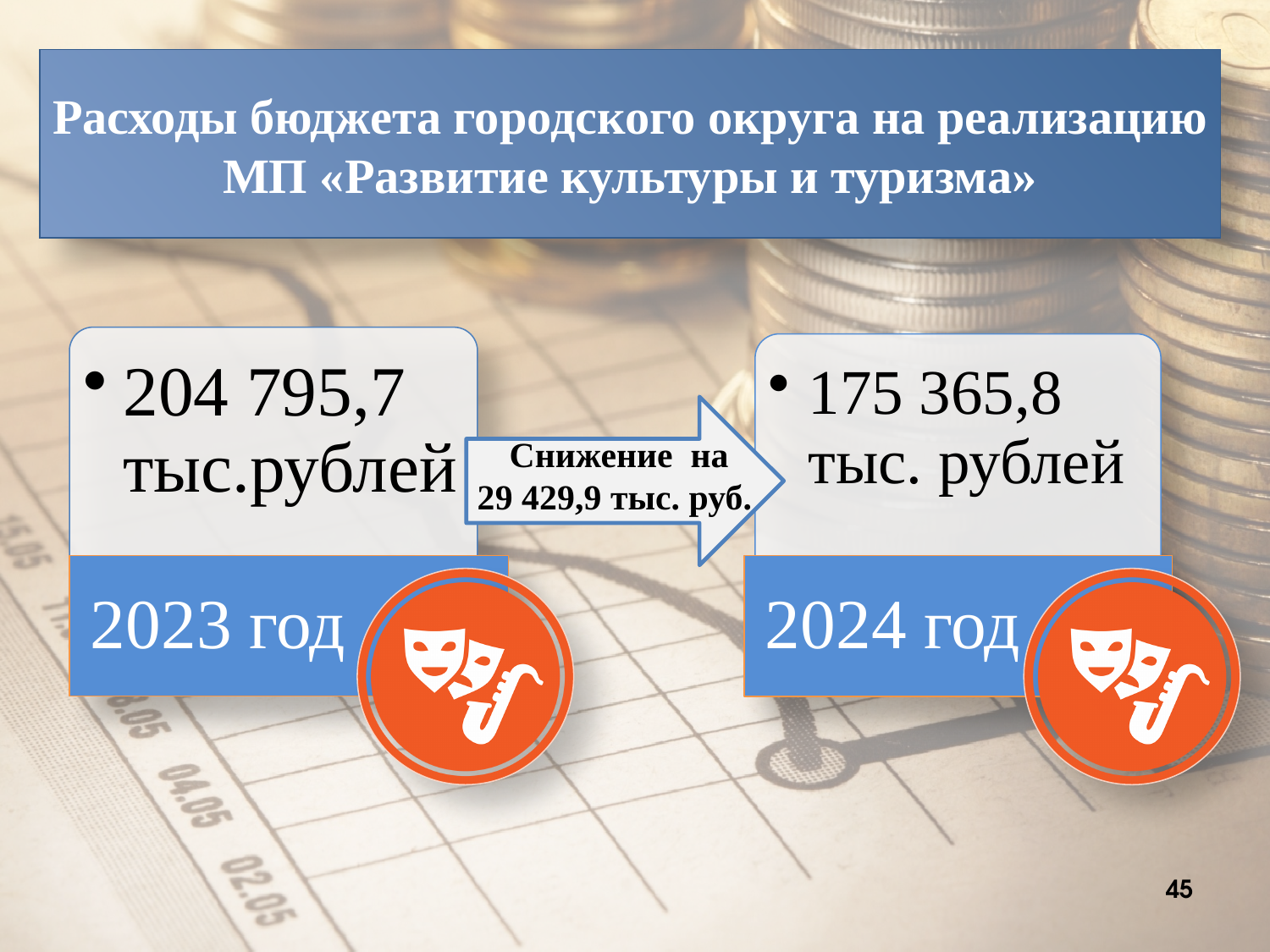

Расходы бюджета городского округа на реализацию МП «Развитие культуры и туризма»
204 795,7 тыс.рублей
2023 год
175 365,8 тыс. рублей
2024 год

  Снижение  на
 29 429,9 тыс. руб.
45